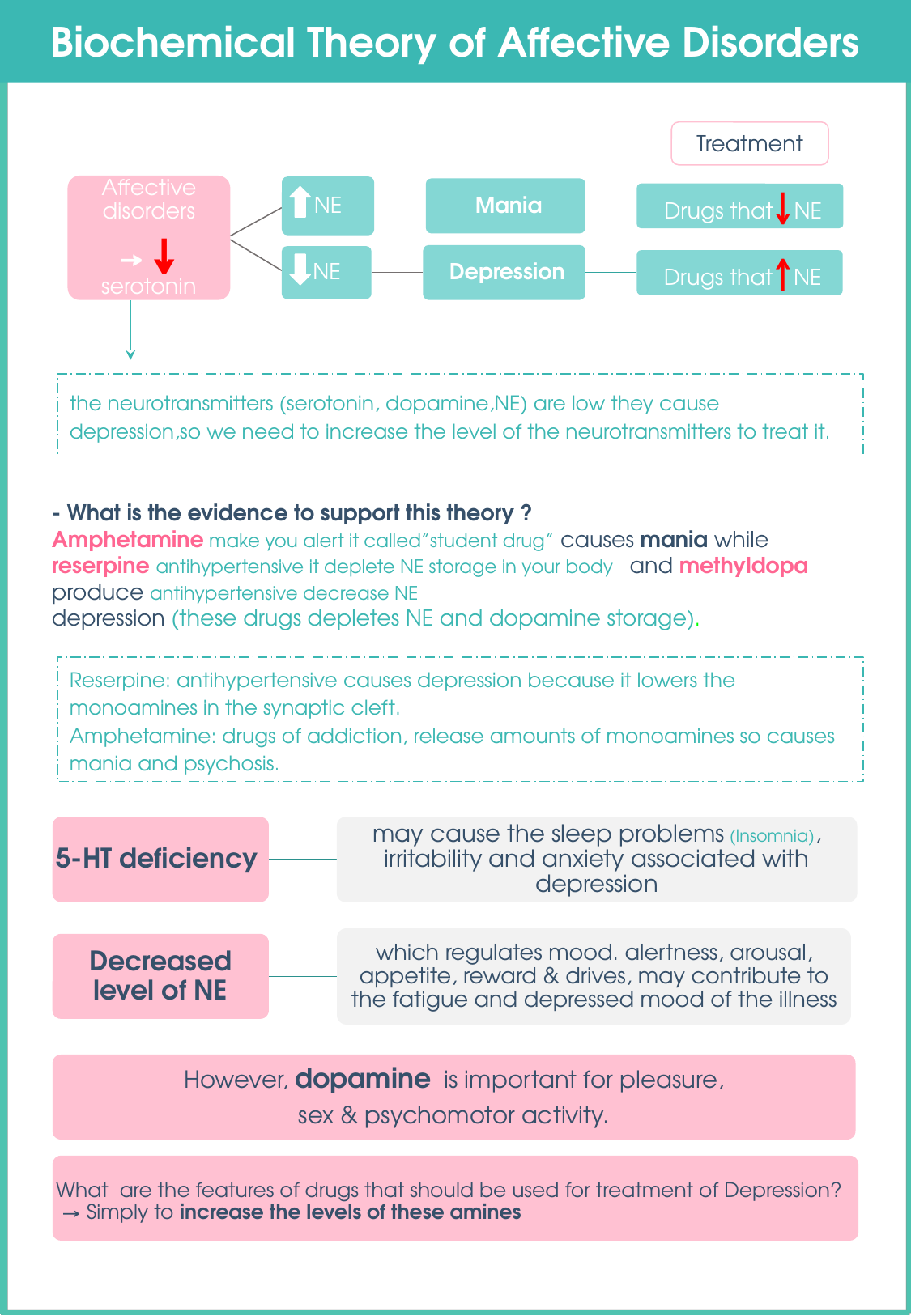

Biochemical Theory of Affective Disorders
Treatment

NE

Affective disorders
→ ↓ serotonin
Mania

Drugs that↓NE

Depression
NE

Drugs that↑NE

the neurotransmitters (serotonin, dopamine,NE) are low they cause depression,so we need to increase the level of the neurotransmitters to treat it.
- What is the evidence to support this theory ?
Amphetamine make you alert it called”student drug” causes mania while reserpine antihypertensive it deplete NE storage in your body   and methyldopa produce antihypertensive decrease NE
depression (these drugs depletes NE and dopamine storage).
Reserpine: antihypertensive causes depression because it lowers the monoamines in the synaptic cleft.
Amphetamine: drugs of addiction, release amounts of monoamines so causes mania and psychosis.

5-HT deficiency
may cause the sleep problems (Insomnia), irritability and anxiety associated with depression

which regulates mood. alertness, arousal, appetite, reward & drives, may contribute to the fatigue and depressed mood of the illness

Decreased level of NE

However, dopamine  is important for pleasure,
sex & psychomotor activity.

 What  are the features of drugs that should be used for treatment of Depression?
 → Simply to increase the levels of these amines